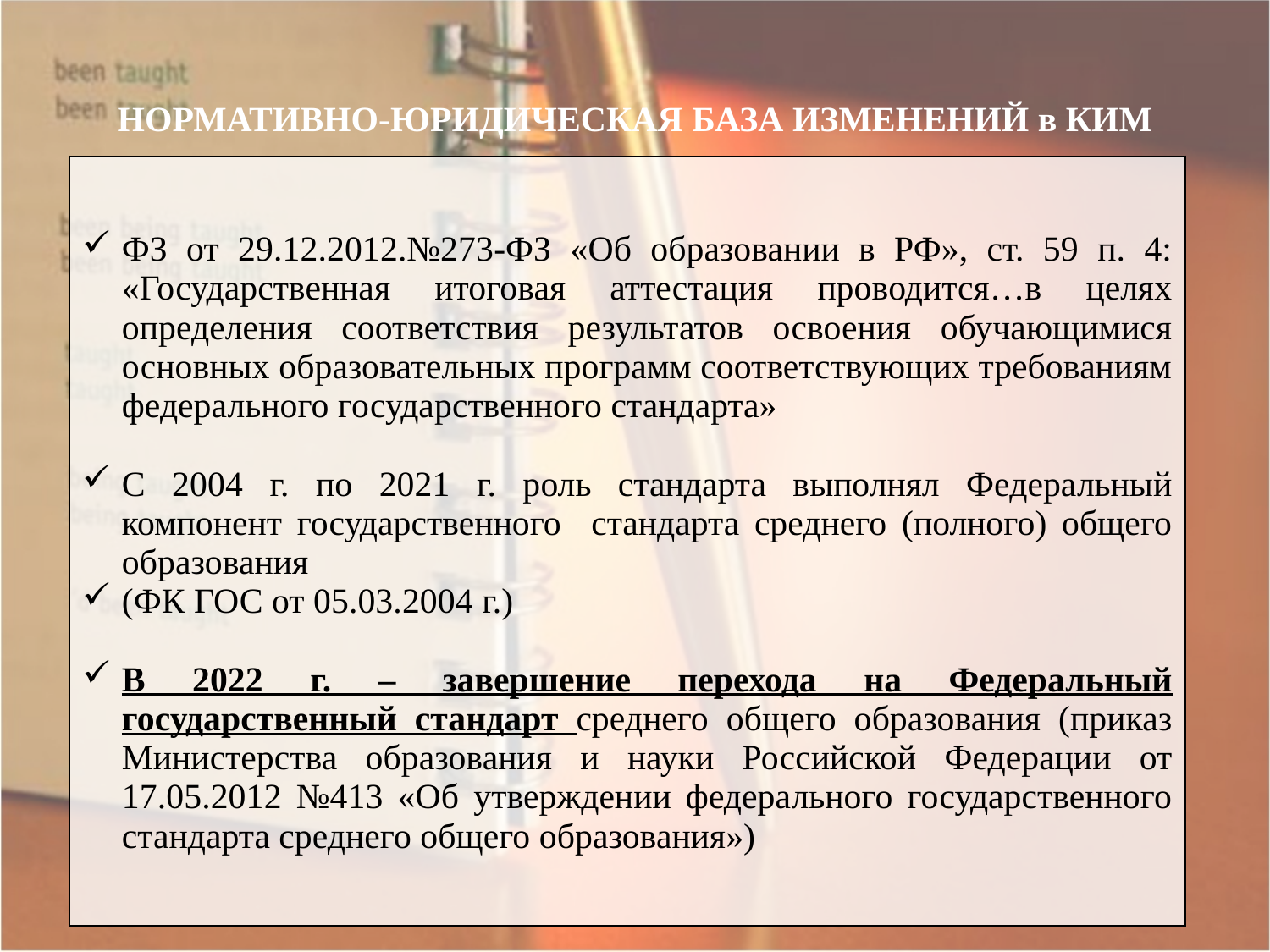

# НОРМАТИВНО-ЮРИДИЧЕСКАЯ БАЗА ИЗМЕНЕНИЙ в КИМ
| ФЗ от 29.12.2012.№273-ФЗ «Об образовании в РФ», ст. 59 п. 4: «Государственная итоговая аттестация проводится…в целях определения соответствия результатов освоения обучающимися основных образовательных программ соответствующих требованиям федерального государственного стандарта» С 2004 г. по 2021 г. роль стандарта выполнял Федеральный компонент государственного стандарта среднего (полного) общего образования (ФК ГОС от 05.03.2004 г.) В 2022 г. – завершение перехода на Федеральный государственный стандарт среднего общего образования (приказ Министерства образования и науки Российской Федерации от 17.05.2012 №413 «Об утверждении федерального государственного стандарта среднего общего образования») |
| --- |